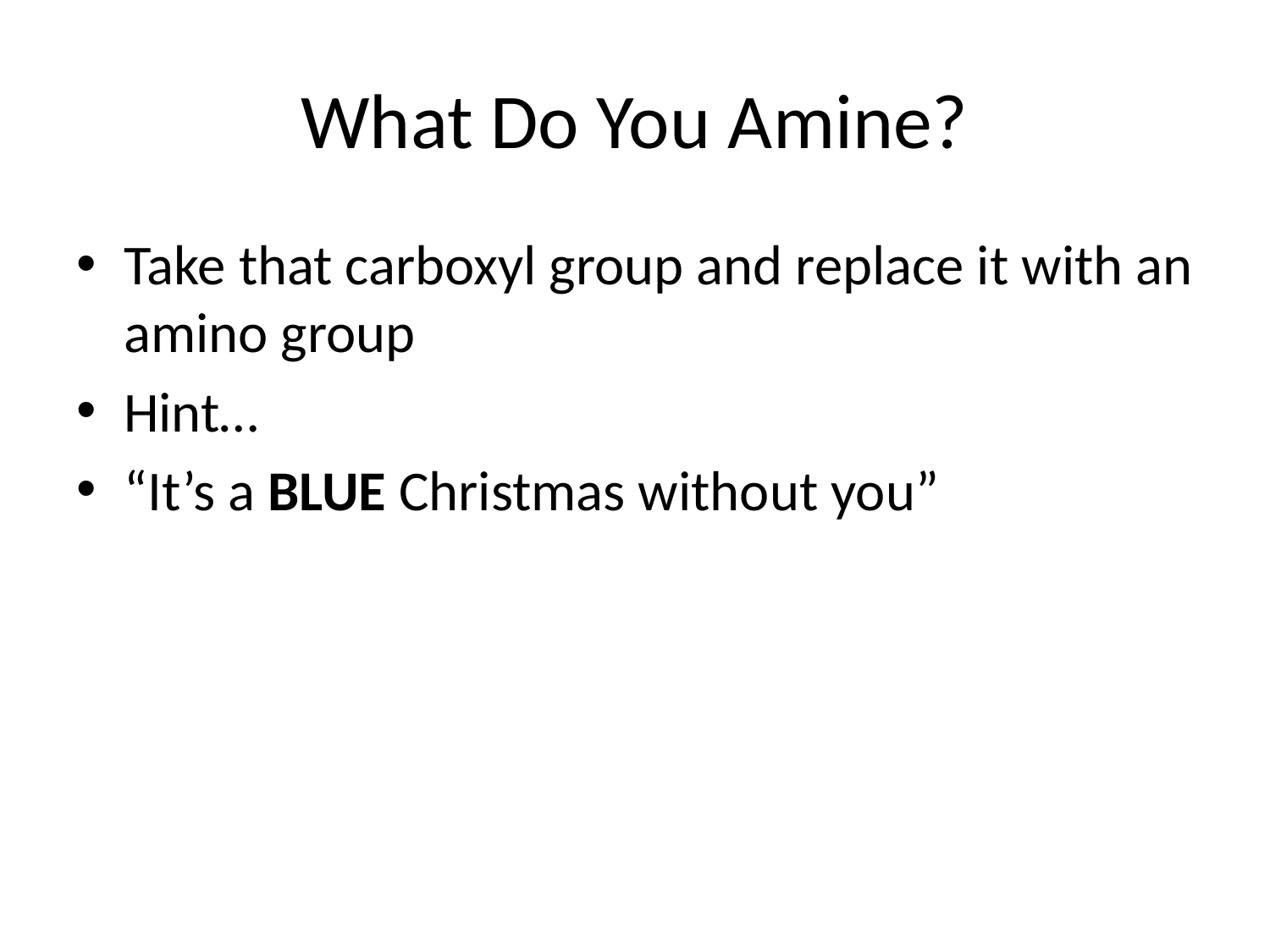

# What Do You Amine?
Take that carboxyl group and replace it with an amino group
Hint…
“It’s a BLUE Christmas without you”